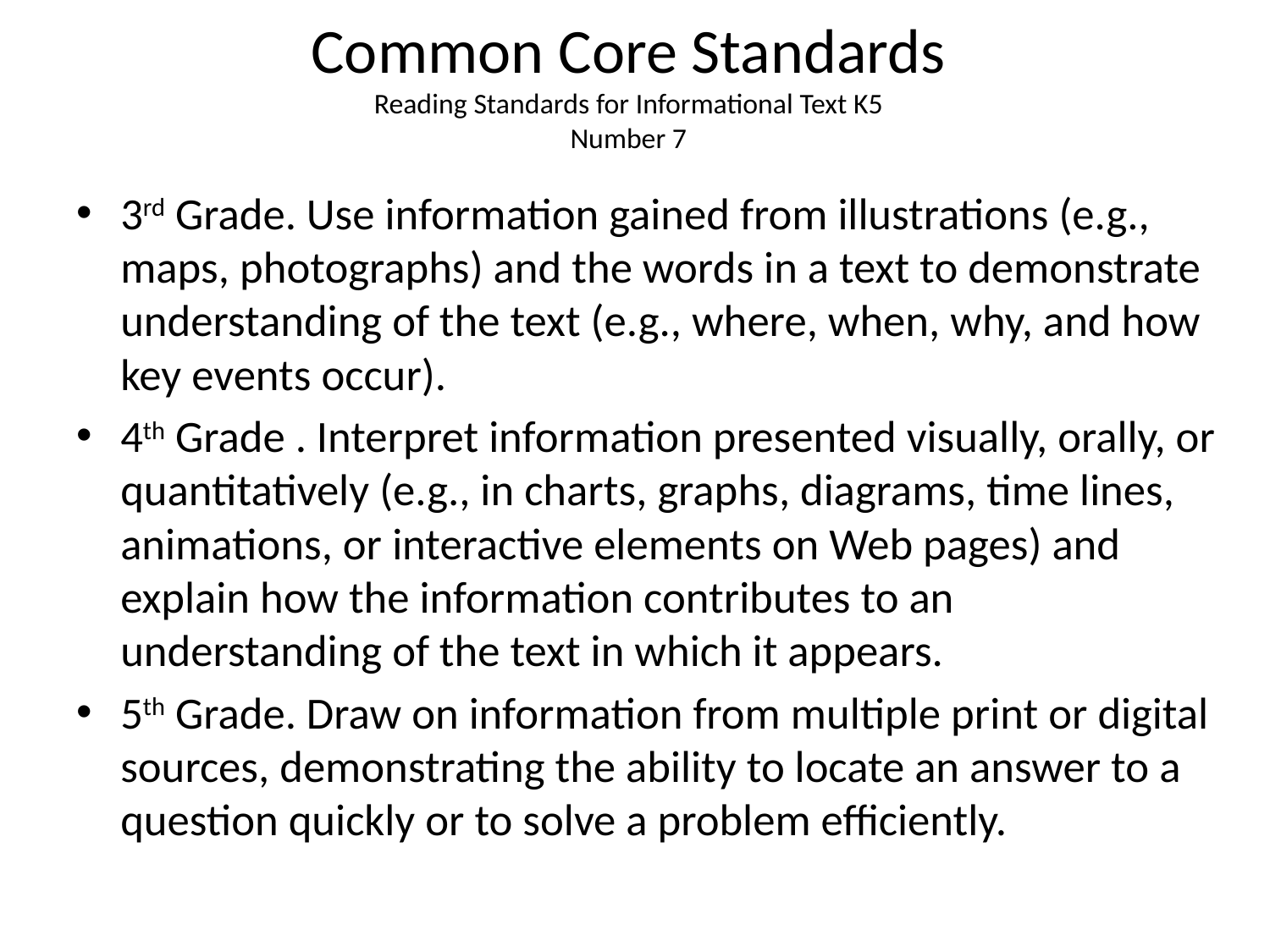

# Common Core Standards Reading Standards for Informational Text K5 Number 7
3rd Grade. Use information gained from illustrations (e.g., maps, photographs) and the words in a text to demonstrate understanding of the text (e.g., where, when, why, and how key events occur).
4th Grade . Interpret information presented visually, orally, or quantitatively (e.g., in charts, graphs, diagrams, time lines, animations, or interactive elements on Web pages) and explain how the information contributes to an understanding of the text in which it appears.
5th Grade. Draw on information from multiple print or digital sources, demonstrating the ability to locate an answer to a question quickly or to solve a problem efficiently.